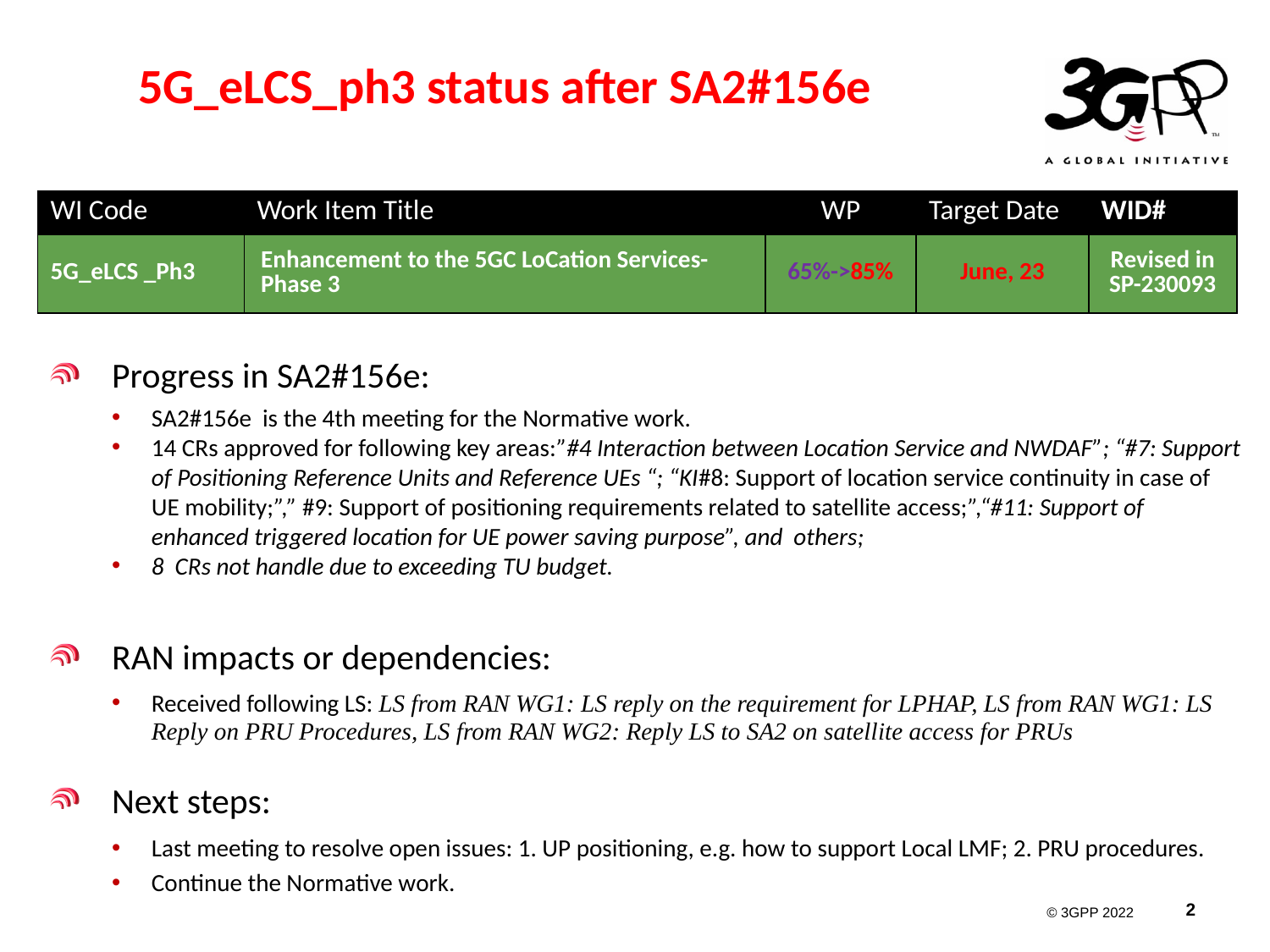

# 5G_eLCS_ph3 status after SA2#156e
| WI Code | Work Item Title | WP | Target Date | WID# |
| --- | --- | --- | --- | --- |
| 5G\_eLCS \_Ph3 | Enhancement to the 5GC LoCation Services-Phase 3 | 65%->85% | June, 23 | Revised in SP-230093 |
Progress in SA2#156e:
SA2#156e  is the 4th meeting for the Normative work.
14 CRs approved for following key areas:”#4 Interaction between Location Service and NWDAF”; “#7: Support of Positioning Reference Units and Reference UEs “; “KI#8: Support of location service continuity in case of UE mobility;”,” #9: Support of positioning requirements related to satellite access;”,“#11: Support of enhanced triggered location for UE power saving purpose”, and  others;
8  CRs not handle due to exceeding TU budget.

RAN impacts or dependencies:
Received following LS: LS from RAN WG1: LS reply on the requirement for LPHAP, LS from RAN WG1: LS Reply on PRU Procedures, LS from RAN WG2: Reply LS to SA2 on satellite access for PRUs

Next steps:
Last meeting to resolve open issues: 1. UP positioning, e.g. how to support Local LMF; 2. PRU procedures.
Continue the Normative work.